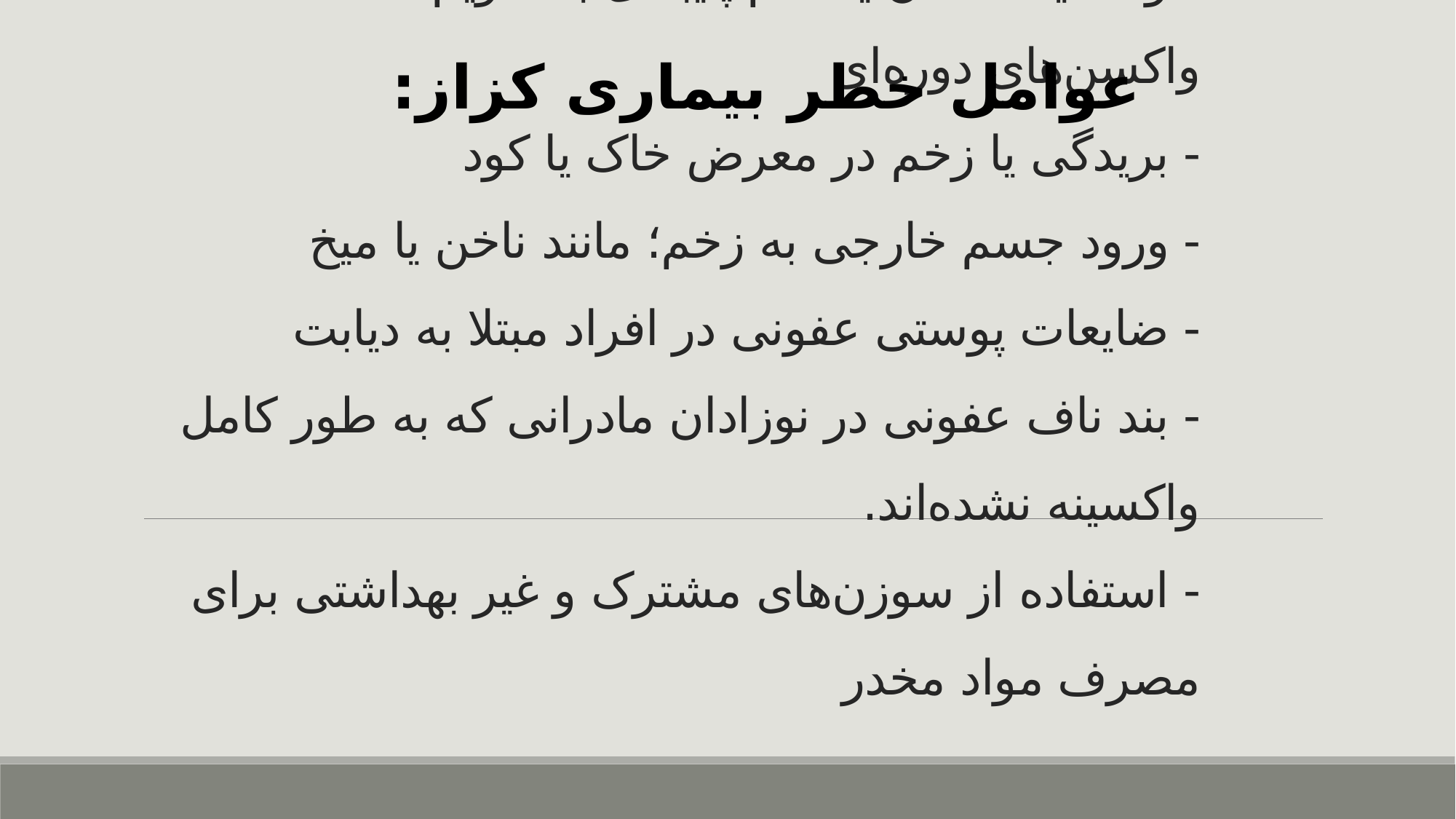

عوامل خطر بیماری کزاز:
# ‏- واکسینه نشدن یا عدم پایبندی به تقویم واکسن‌های دوره‌ای - بریدگی یا زخم در معرض خاک یا کود - ورود جسم خارجی به زخم؛ مانند ناخن یا میخ - ضایعات پوستی عفونی در افراد مبتلا به دیابت - بند ناف عفونی در نوزادان مادرانی که به طور کامل واکسینه نشده‌اند. - استفاده از سوزن‌های مشترک و غیر بهداشتی برای مصرف مواد مخدر